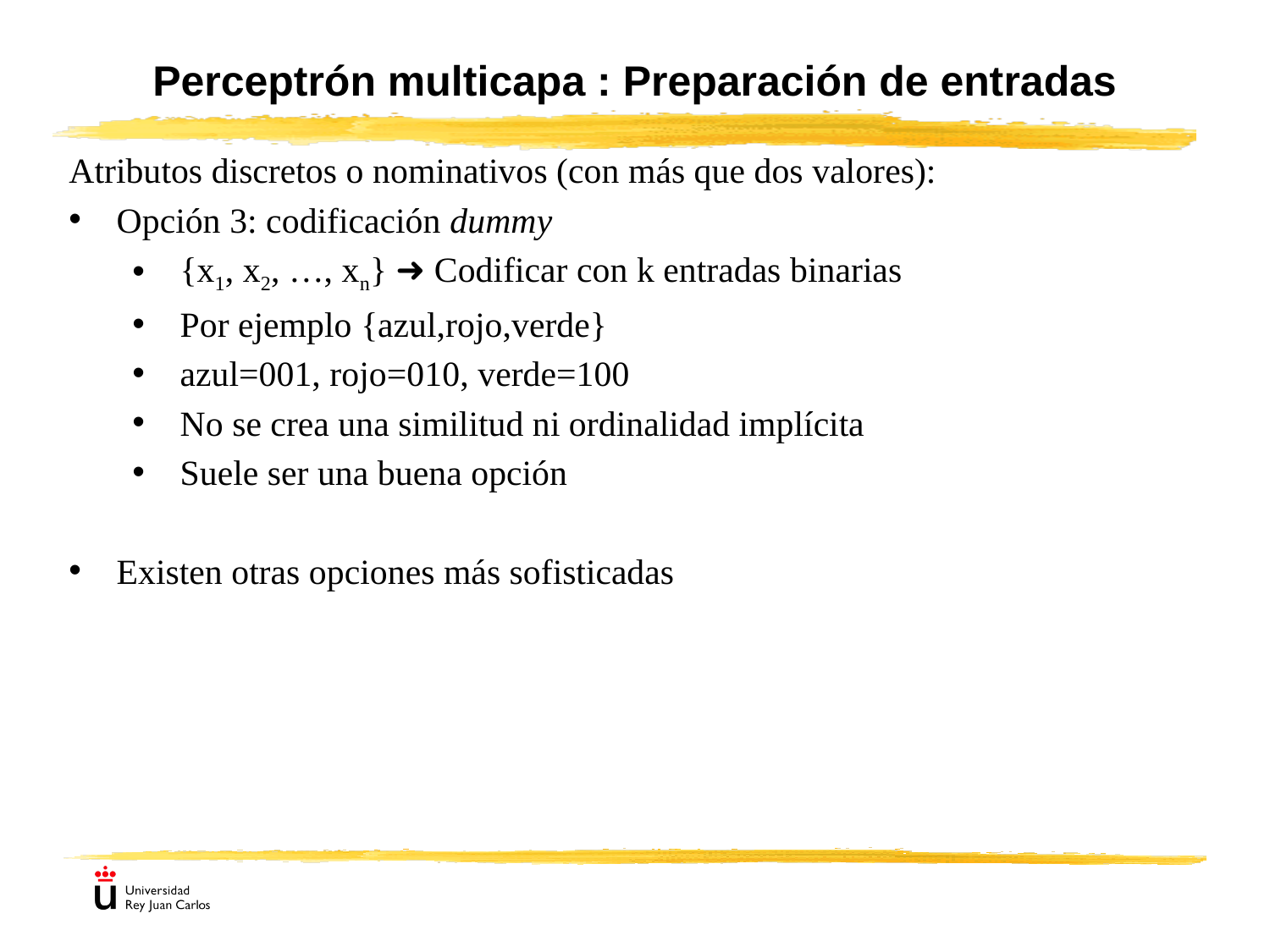

# Perceptrón multicapa : Preparación de entradas
Atributos discretos o nominativos (con más que dos valores):
Opción 3: codificación dummy
{x1, x2, …, xn} ➜ Codificar con k entradas binarias
Por ejemplo {azul,rojo,verde}
azul=001, rojo=010, verde=100
No se crea una similitud ni ordinalidad implícita
Suele ser una buena opción

Existen otras opciones más sofisticadas